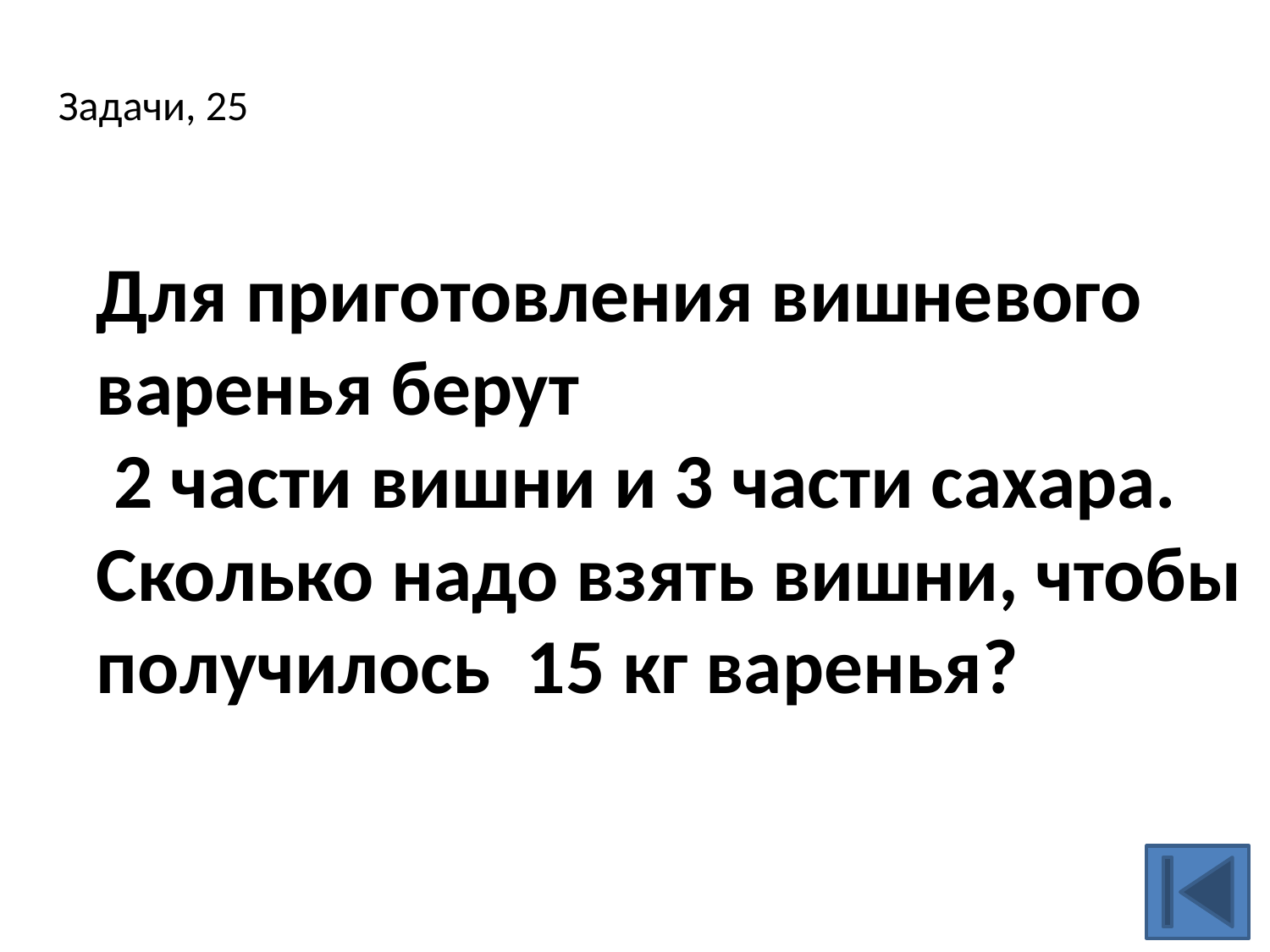

Задачи, 25
Для приготовления вишневого
варенья берут
 2 части вишни и 3 части сахара.
Сколько надо взять вишни, чтобы
получилось  15 кг варенья?